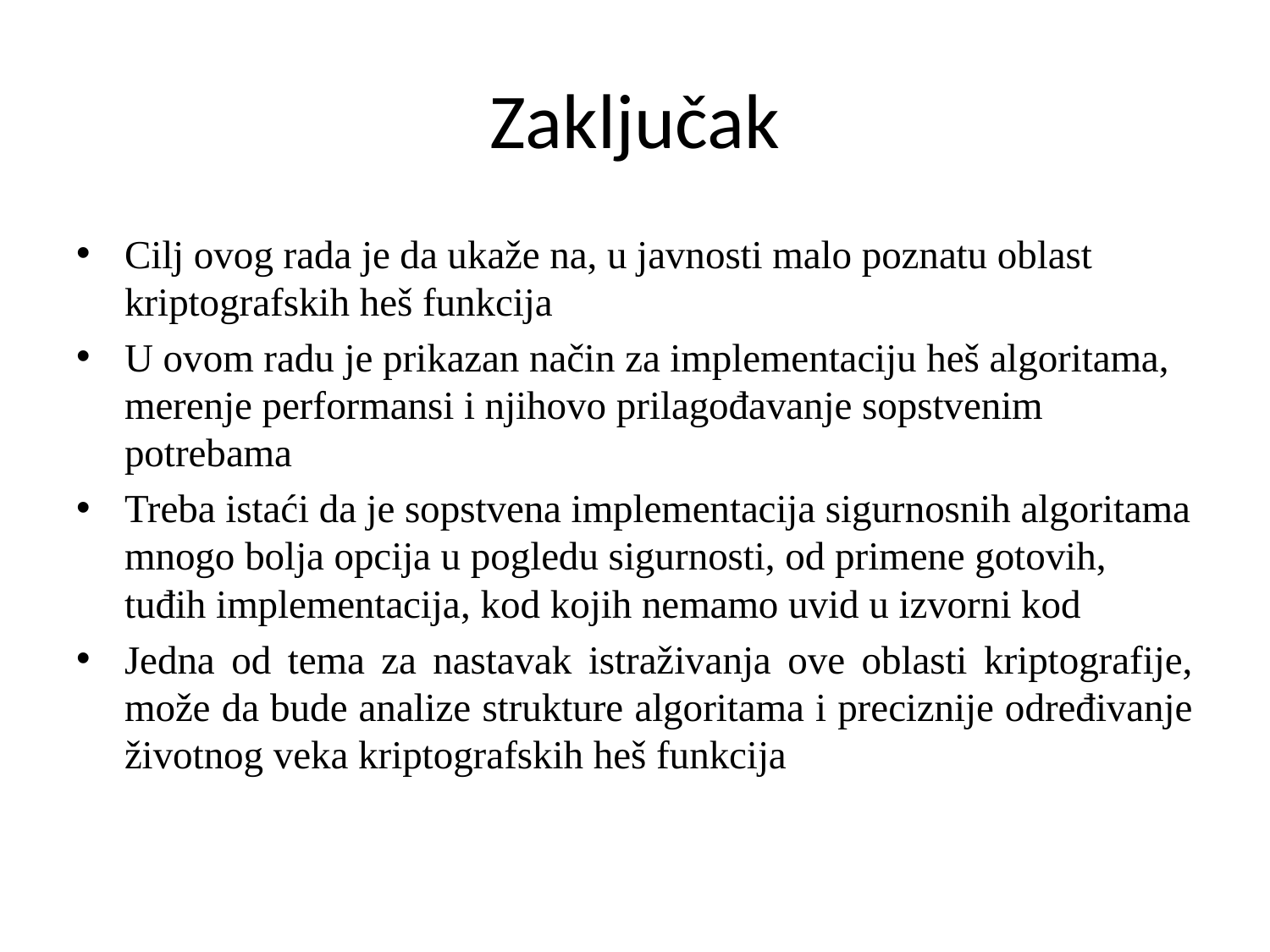

# Zaključak
Cilj ovog rada je da ukaže na, u javnosti malo poznatu oblast kriptografskih heš funkcija
U ovom radu je prikazan način za implementaciju heš algoritama, merenje performansi i njihovo prilagođavanje sopstvenim potrebama
Treba istaći da je sopstvena implementacija sigurnosnih algoritama mnogo bolja opcija u pogledu sigurnosti, od primene gotovih, tuđih implementacija, kod kojih nemamo uvid u izvorni kod
Jedna od tema za nastavak istraživanja ove oblasti kriptografije, može da bude analize strukture algoritama i preciznije određivanje životnog veka kriptografskih heš funkcija